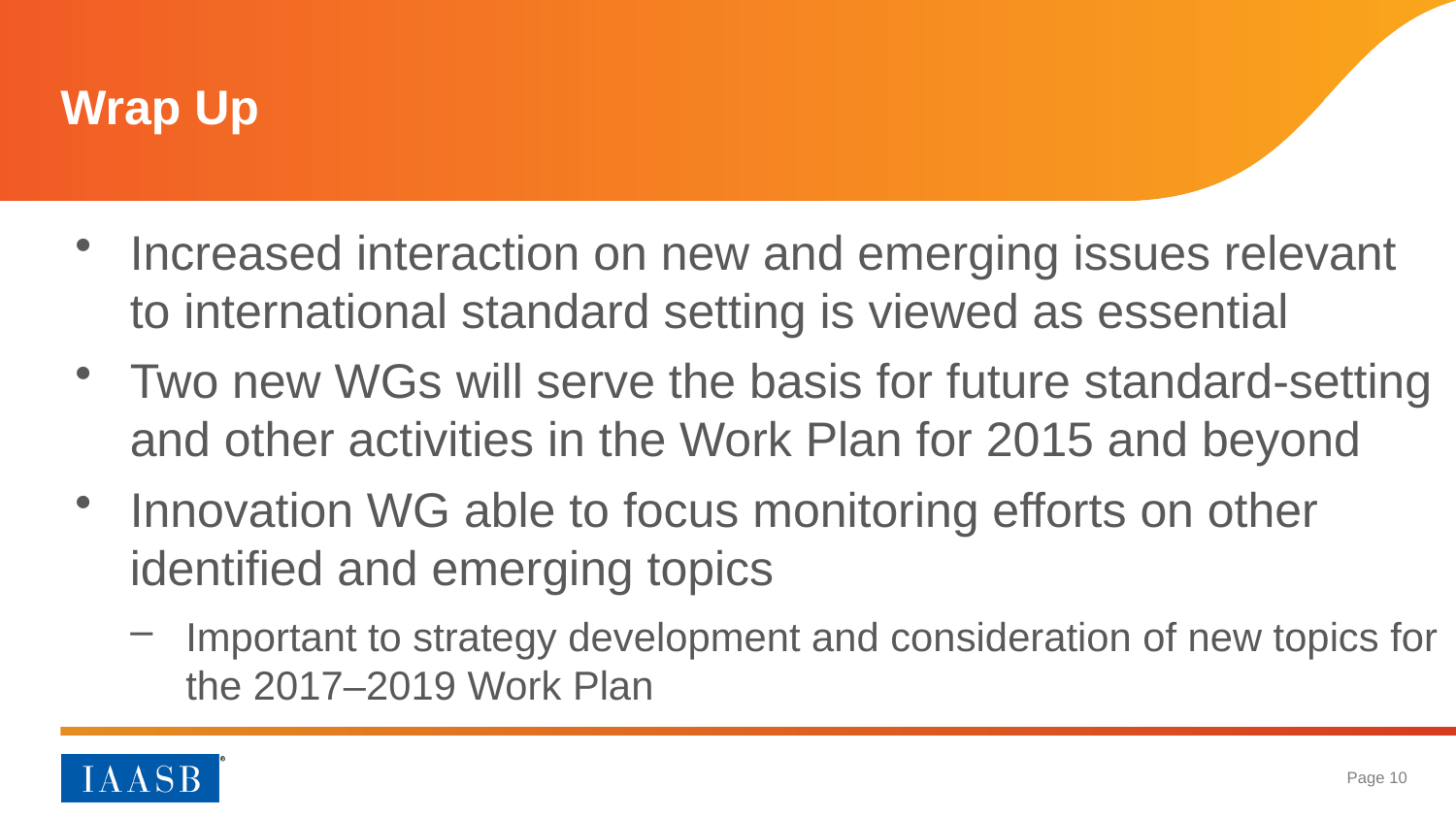

# Wrap Up
Increased interaction on new and emerging issues relevant to international standard setting is viewed as essential
Two new WGs will serve the basis for future standard-setting and other activities in the Work Plan for 2015 and beyond
Innovation WG able to focus monitoring efforts on other identified and emerging topics
Important to strategy development and consideration of new topics for the 2017–2019 Work Plan